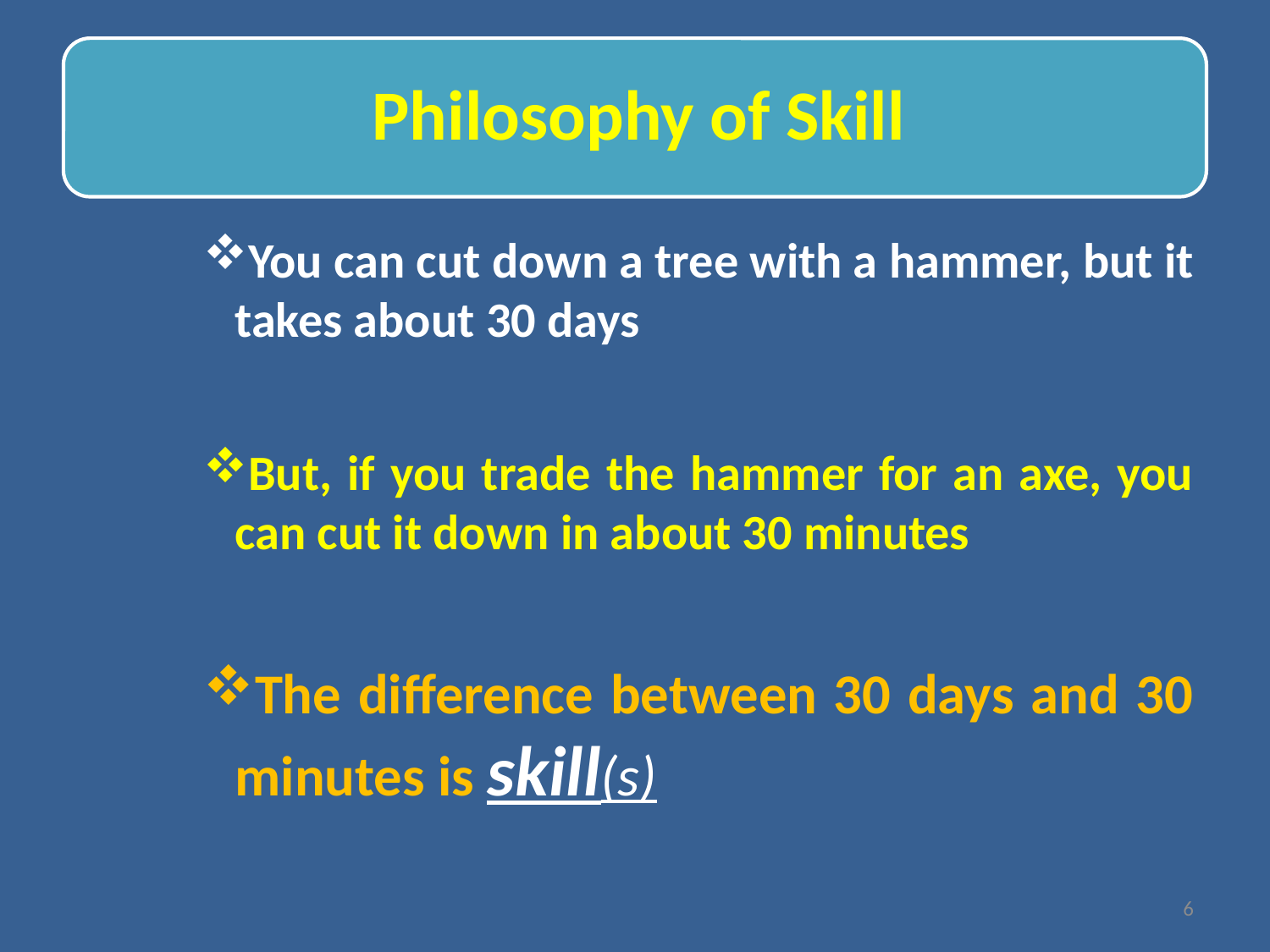

Philosophy of Skill
You can cut down a tree with a hammer, but it takes about 30 days

But, if you trade the hammer for an axe, you can cut it down in about 30 minutes

The difference between 30 days and 30 minutes is skill(s)

6